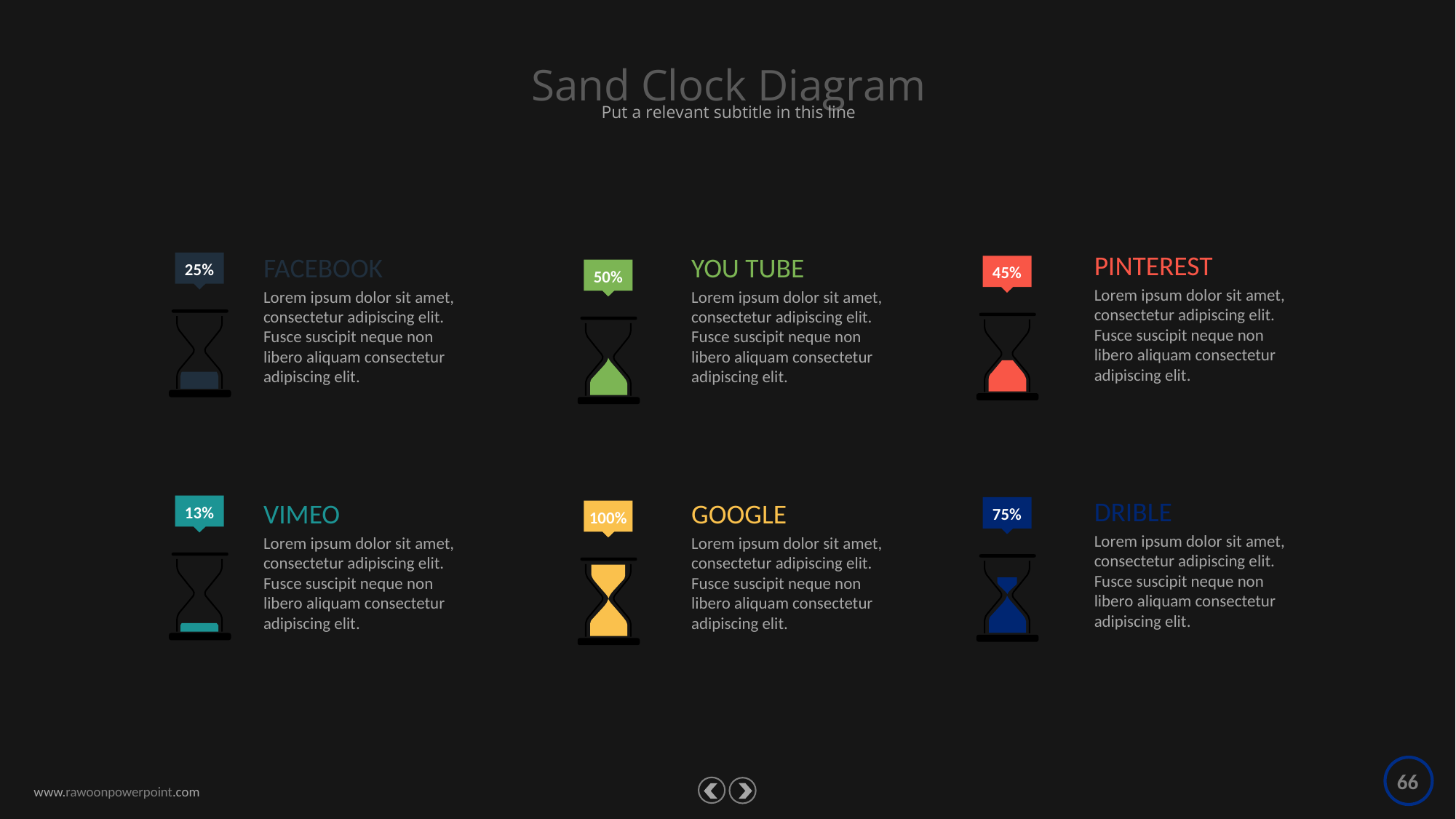

Sand Clock Diagram
Put a relevant subtitle in this line
PINTEREST
Lorem ipsum dolor sit amet, consectetur adipiscing elit. Fusce suscipit neque non libero aliquam consectetur adipiscing elit.
FACEBOOK
Lorem ipsum dolor sit amet, consectetur adipiscing elit. Fusce suscipit neque non libero aliquam consectetur adipiscing elit.
YOU TUBE
Lorem ipsum dolor sit amet, consectetur adipiscing elit. Fusce suscipit neque non libero aliquam consectetur adipiscing elit.

25%

45%

50%

DRIBLE
Lorem ipsum dolor sit amet, consectetur adipiscing elit. Fusce suscipit neque non libero aliquam consectetur adipiscing elit.
VIMEO
Lorem ipsum dolor sit amet, consectetur adipiscing elit. Fusce suscipit neque non libero aliquam consectetur adipiscing elit.
GOOGLE
Lorem ipsum dolor sit amet, consectetur adipiscing elit. Fusce suscipit neque non libero aliquam consectetur adipiscing elit.

13%

75%

100%

66